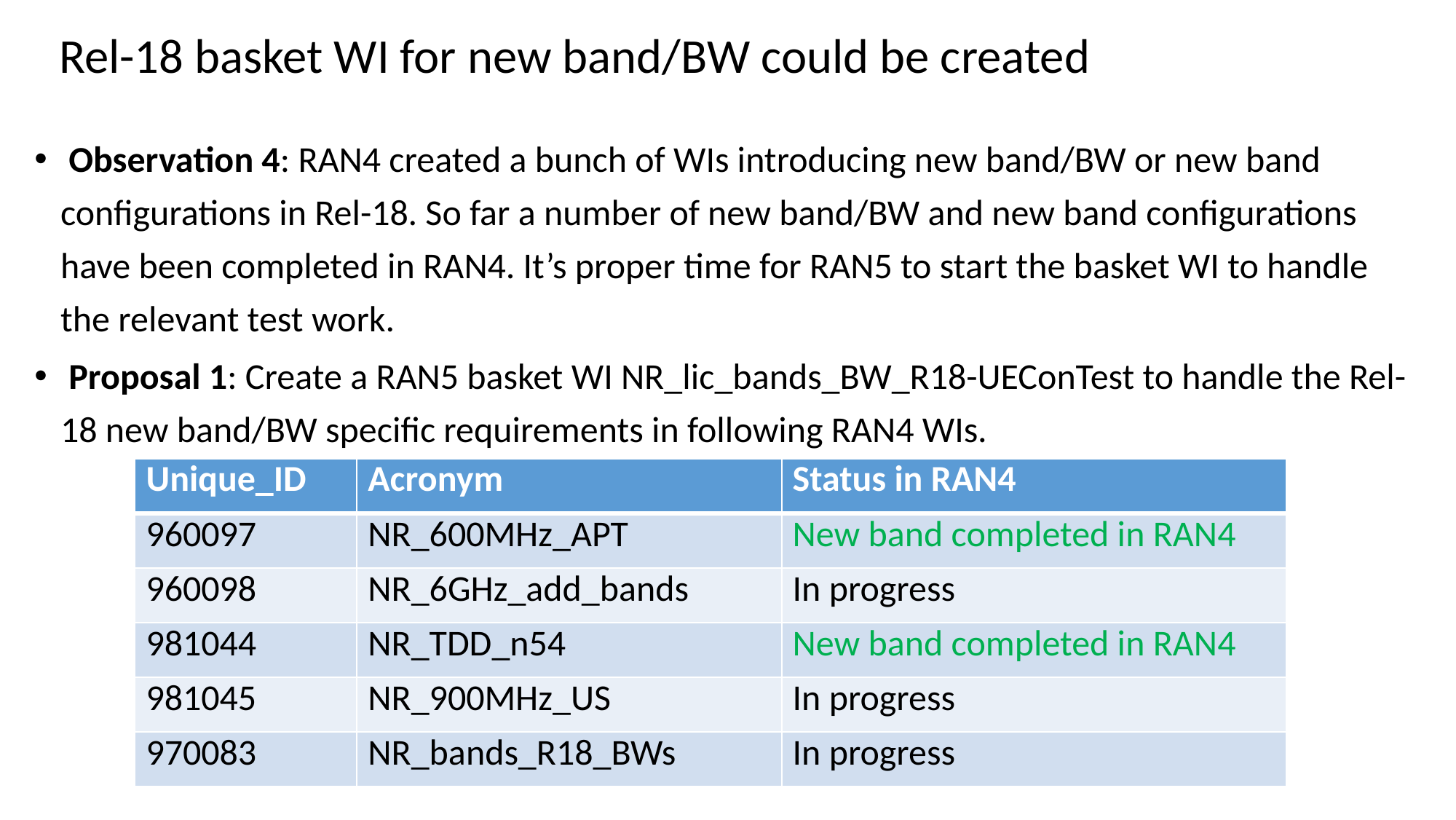

# Rel-18 basket WI for new band/BW could be created
 Observation 4: RAN4 created a bunch of WIs introducing new band/BW or new band configurations in Rel-18. So far a number of new band/BW and new band configurations have been completed in RAN4. It’s proper time for RAN5 to start the basket WI to handle the relevant test work.
 Proposal 1: Create a RAN5 basket WI NR_lic_bands_BW_R18-UEConTest to handle the Rel-18 new band/BW specific requirements in following RAN4 WIs.
| Unique\_ID | Acronym | Status in RAN4 |
| --- | --- | --- |
| 960097 | NR\_600MHz\_APT | New band completed in RAN4 |
| 960098 | NR\_6GHz\_add\_bands | In progress |
| 981044 | NR\_TDD\_n54 | New band completed in RAN4 |
| 981045 | NR\_900MHz\_US | In progress |
| 970083 | NR\_bands\_R18\_BWs | In progress |